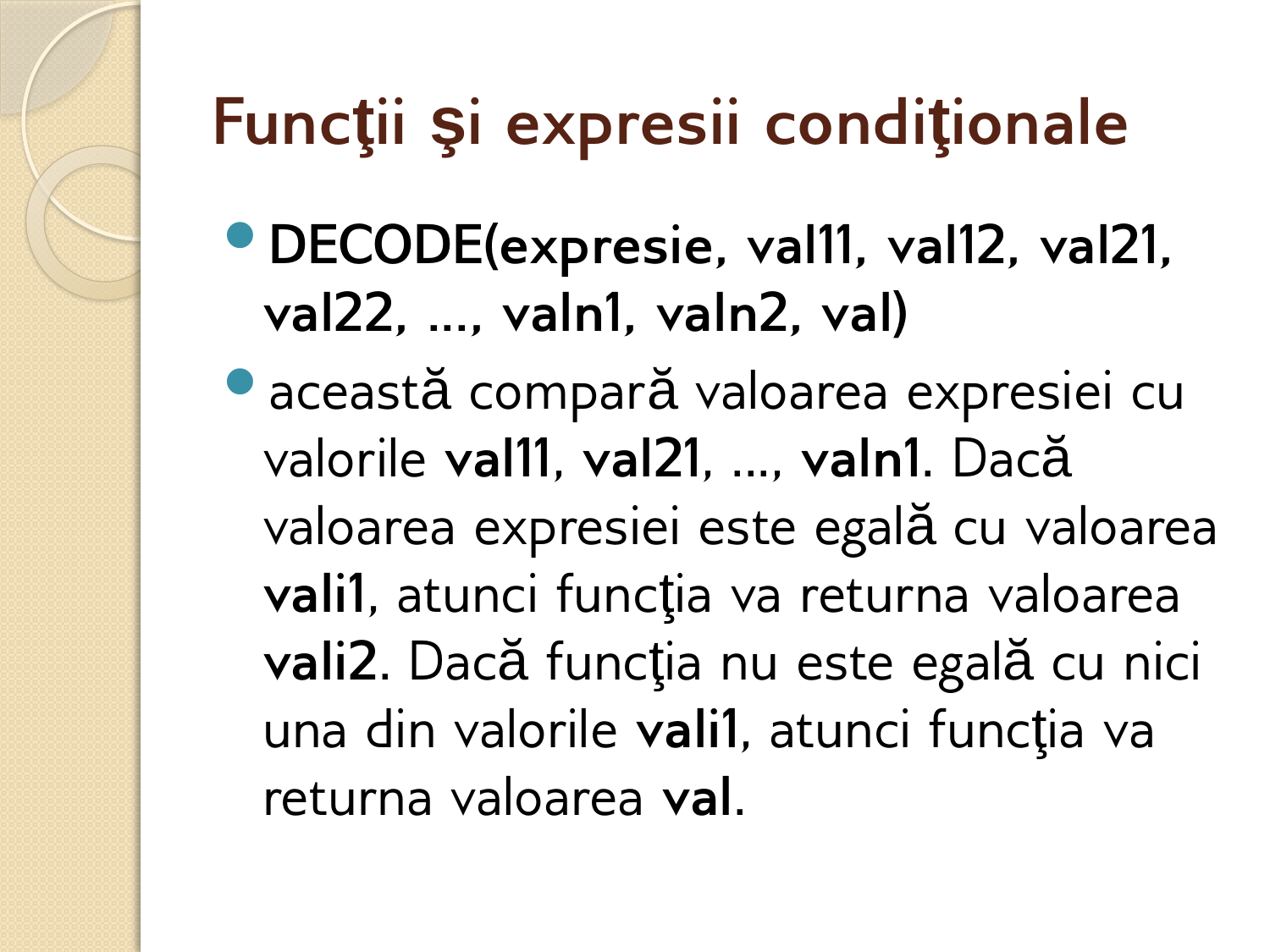

# Funcţii şi expresii condiţionale
DECODE(expresie, val11, val12, val21, val22, ..., valn1, valn2, val)
această compară valoarea expresiei cu valorile val11, val21, ..., valn1. Dacă valoarea expresiei este egală cu valoarea vali1, atunci funcţia va returna valoarea vali2. Dacă funcţia nu este egală cu nici una din valorile vali1, atunci funcţia va returna valoarea val.